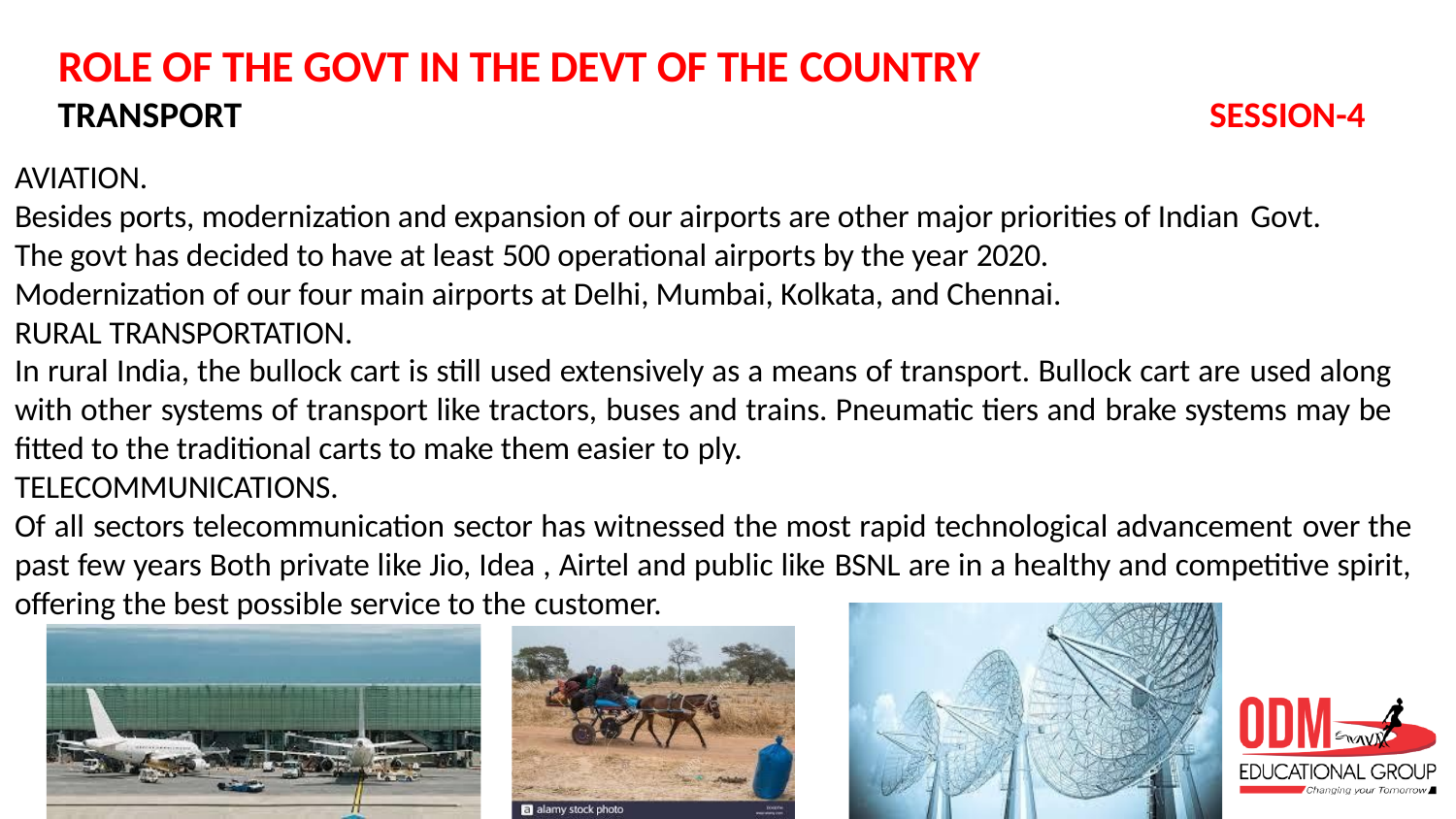

# ROLE OF THE GOVT IN THE DEVT OF THE COUNTRY
TRANSPORT
AVIATION.
SESSION-4
Besides ports, modernization and expansion of our airports are other major priorities of Indian Govt.
The govt has decided to have at least 500 operational airports by the year 2020.  Modernization of our four main airports at Delhi, Mumbai, Kolkata, and Chennai.  RURAL TRANSPORTATION.
In rural India, the bullock cart is still used extensively as a means of transport. Bullock cart are used along  with other systems of transport like tractors, buses and trains. Pneumatic tiers and brake systems may be  fitted to the traditional carts to make them easier to ply.
TELECOMMUNICATIONS.
Of all sectors telecommunication sector has witnessed the most rapid technological advancement over the  past few years Both private like Jio, Idea , Airtel and public like BSNL are in a healthy and competitive spirit,  offering the best possible service to the customer.